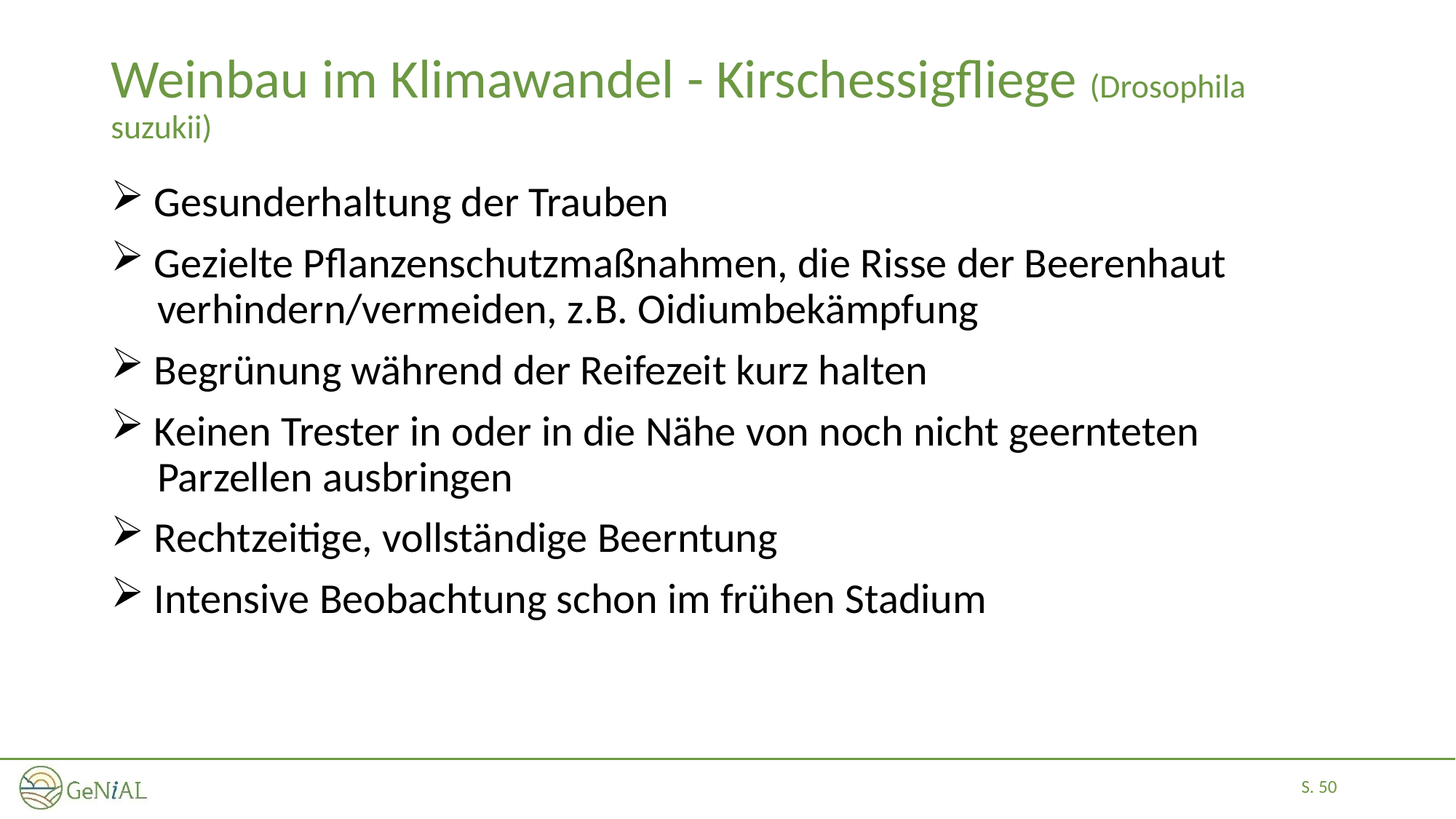

# Weinbau im Klimawandel - Kirschessigfliege (Drosophila suzukii)
 Gesunderhaltung der Trauben
 Gezielte Pflanzenschutzmaßnahmen, die Risse der Beerenhaut
  verhindern/vermeiden, z.B. Oidiumbekämpfung
 Begrünung während der Reifezeit kurz halten
 Keinen Trester in oder in die Nähe von noch nicht geernteten
  Parzellen ausbringen
 Rechtzeitige, vollständige Beerntung
 Intensive Beobachtung schon im frühen Stadium